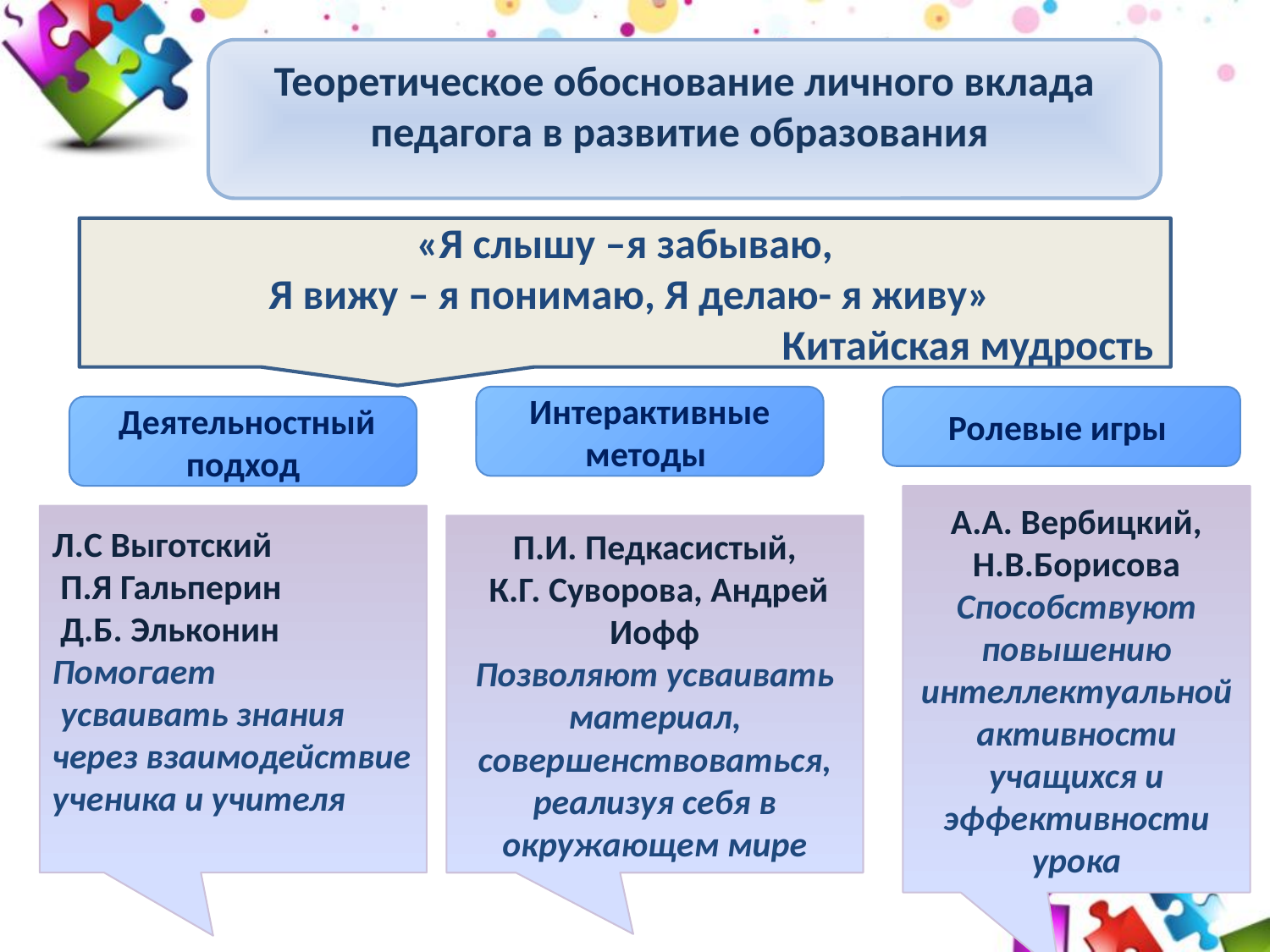

Теоретическое обоснование личного вклада педагога в развитие образования
«Я слышу –я забываю,
 Я вижу – я понимаю, Я делаю- я живу»
                                                                        Китайская мудрость

Интерактивные методы
Ролевые игры
 Деятельностный подход

А.А. Вербицкий, Н.В.Борисова
Способствуют повышению интеллектуальной активности учащихся и эффективности урока

Л.С Выготский
 П.Я Гальперин
 Д.Б. Эльконин
Помогает
 усваивать знания через взаимодействие ученика и учителя

П.И. Педкасистый,
 К.Г. Суворова, Андрей Иофф
Позволяют усваивать материал, совершенствоваться, реализуя себя в окружающем мире